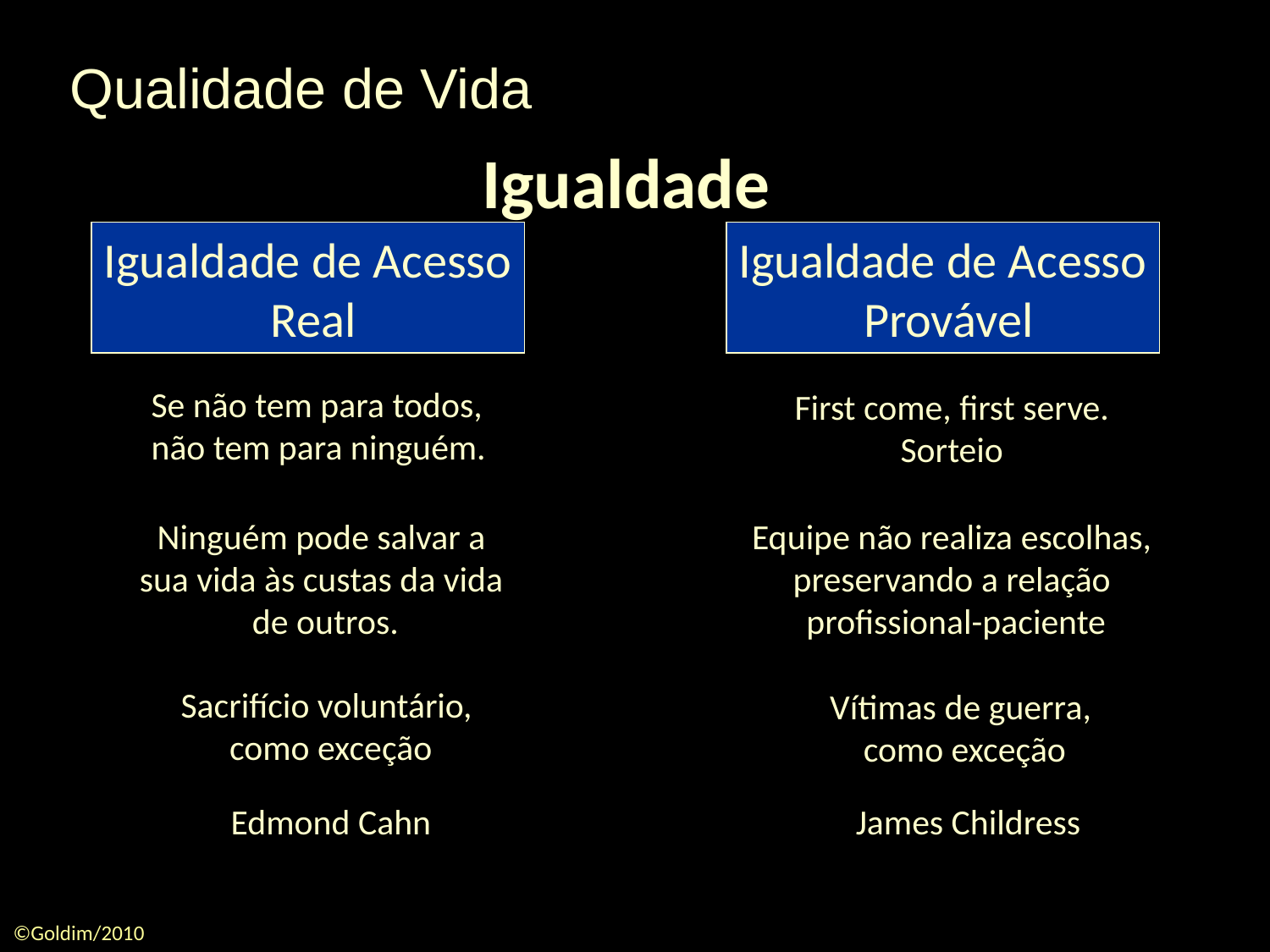

Qualidade de Vida
 Igualdade
Igualdade de Acesso
 Real
Igualdade de Acesso
 Provável
Se não tem para todos,
não tem para ninguém.
First come, first serve.
Sorteio
Ninguém pode salvar a
sua vida às custas da vida
de outros.
Equipe não realiza escolhas,
preservando a relação
profissional-paciente
Sacrifício voluntário,
como exceção
Vítimas de guerra,
como exceção
Edmond Cahn
James Childress
©Goldim/2010